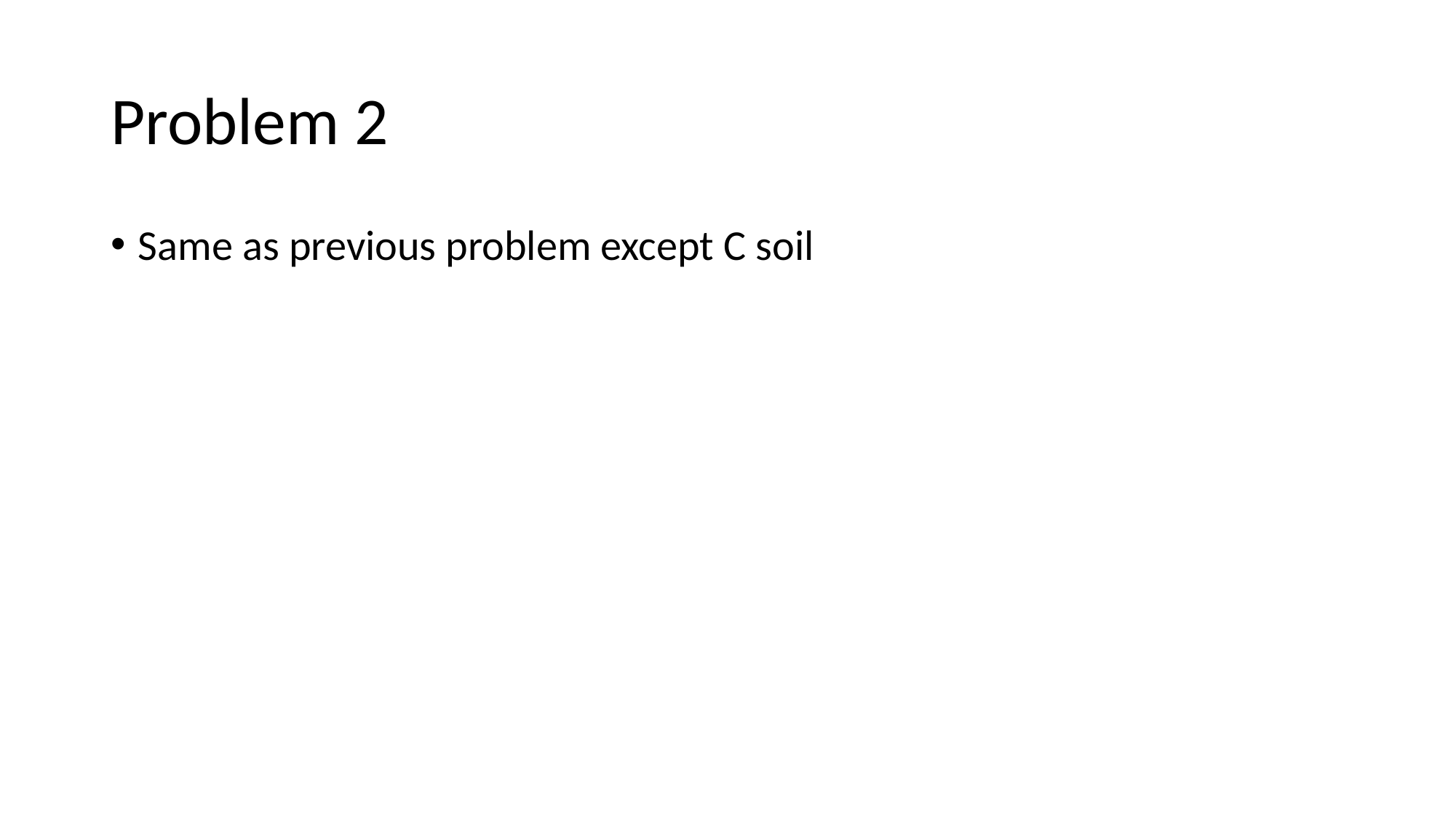

# Problem 2
Same as previous problem except C soil